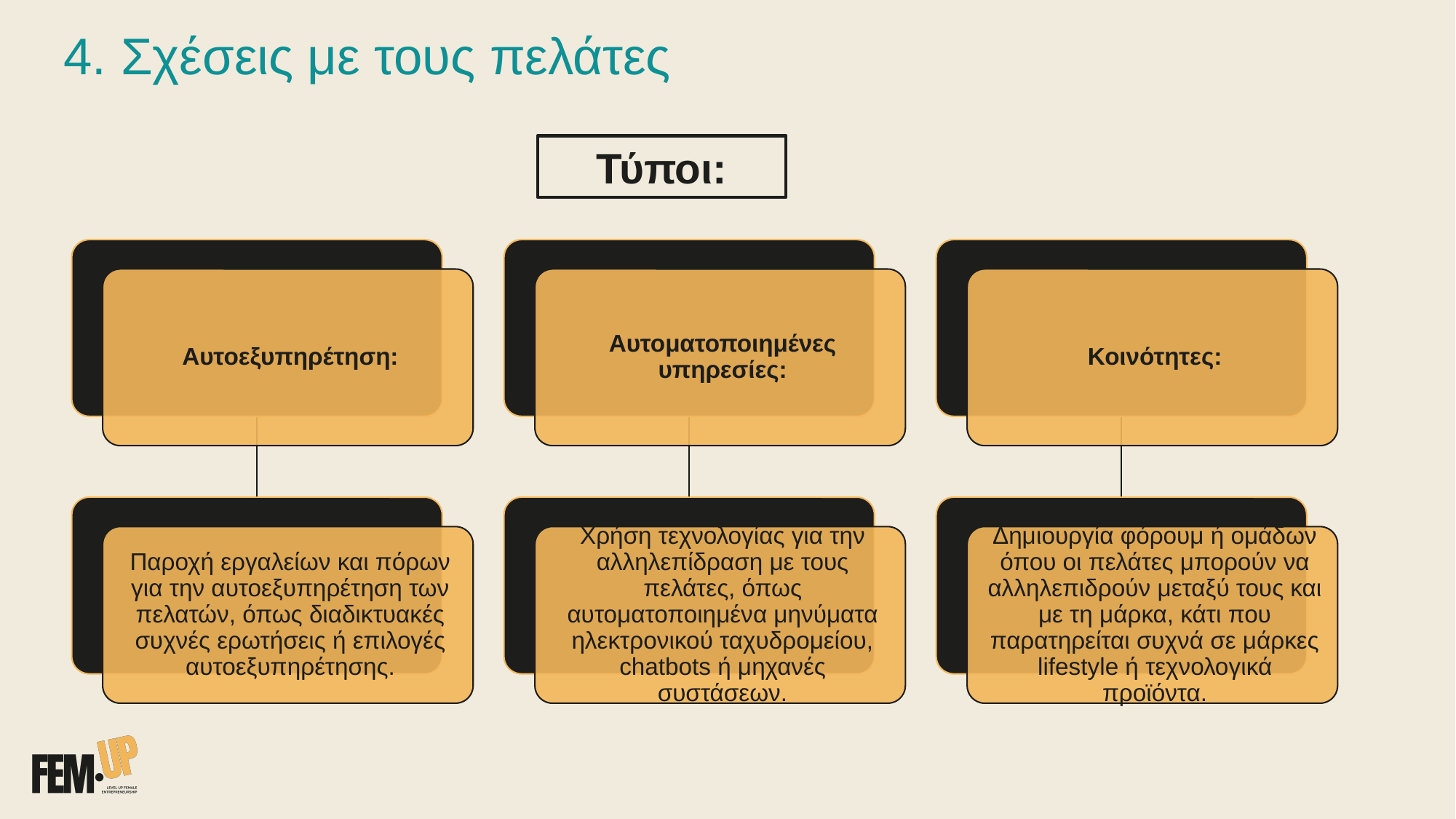

# 4. Σχέσεις με τους πελάτες
Τύποι:
Αυτοεξυπηρέτηση:
Παροχή εργαλείων και πόρων για την αυτοεξυπηρέτηση των πελατών, όπως διαδικτυακές συχνές ερωτήσεις ή επιλογές αυτοεξυπηρέτησης.
Αυτοματοποιημένες υπηρεσίες:
Χρήση τεχνολογίας για την αλληλεπίδραση με τους πελάτες, όπως αυτοματοποιημένα μηνύματα ηλεκτρονικού ταχυδρομείου, chatbots ή μηχανές συστάσεων.
Κοινότητες:
Δημιουργία φόρουμ ή ομάδων όπου οι πελάτες μπορούν να αλληλεπιδρούν μεταξύ τους και με τη μάρκα, κάτι που παρατηρείται συχνά σε μάρκες lifestyle ή τεχνολογικά προϊόντα.